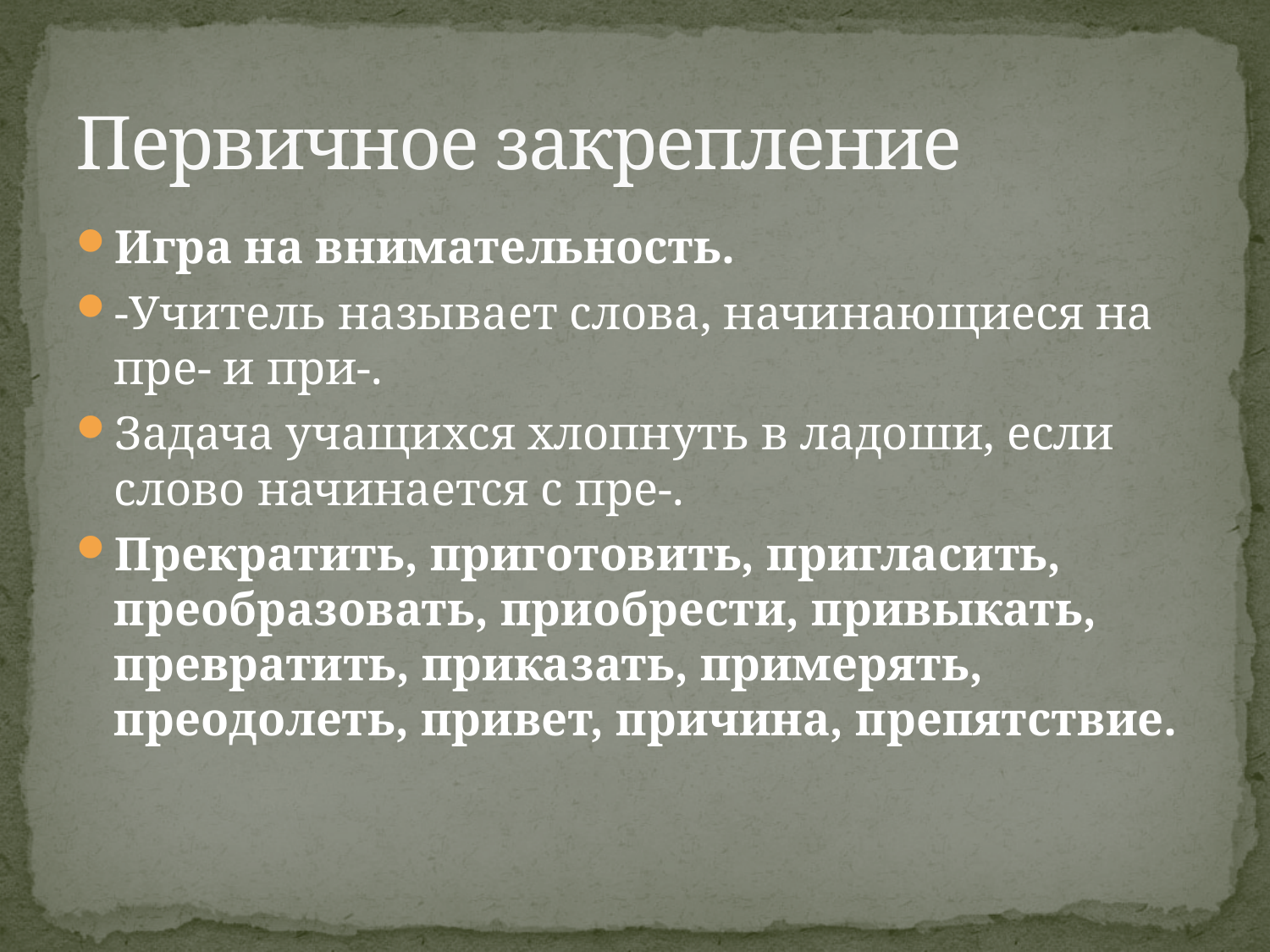

# Первичное закрепление
Игра на внимательность.
-Учитель называет слова, начинающиеся на пре- и при-.
Задача учащихся хлопнуть в ладоши, если слово начинается с пре-.
Прекратить, приготовить, пригласить, преобразовать, приобрести, привыкать, превратить, приказать, примерять, преодолеть, привет, причина, препятствие.